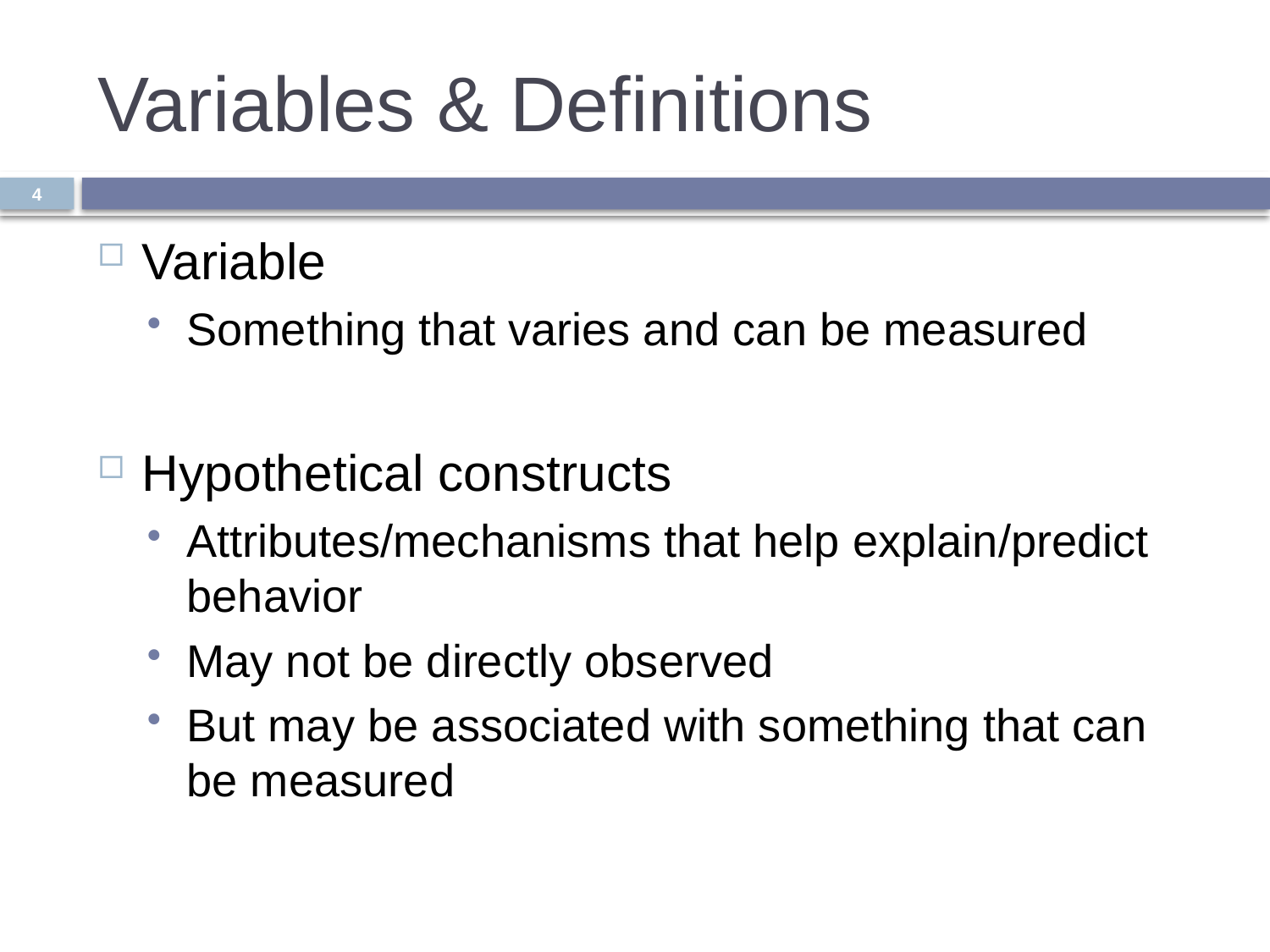

# Variables & Definitions
4
Variable
Something that varies and can be measured

Hypothetical constructs
Attributes/mechanisms that help explain/predict behavior
May not be directly observed
But may be associated with something that can be measured